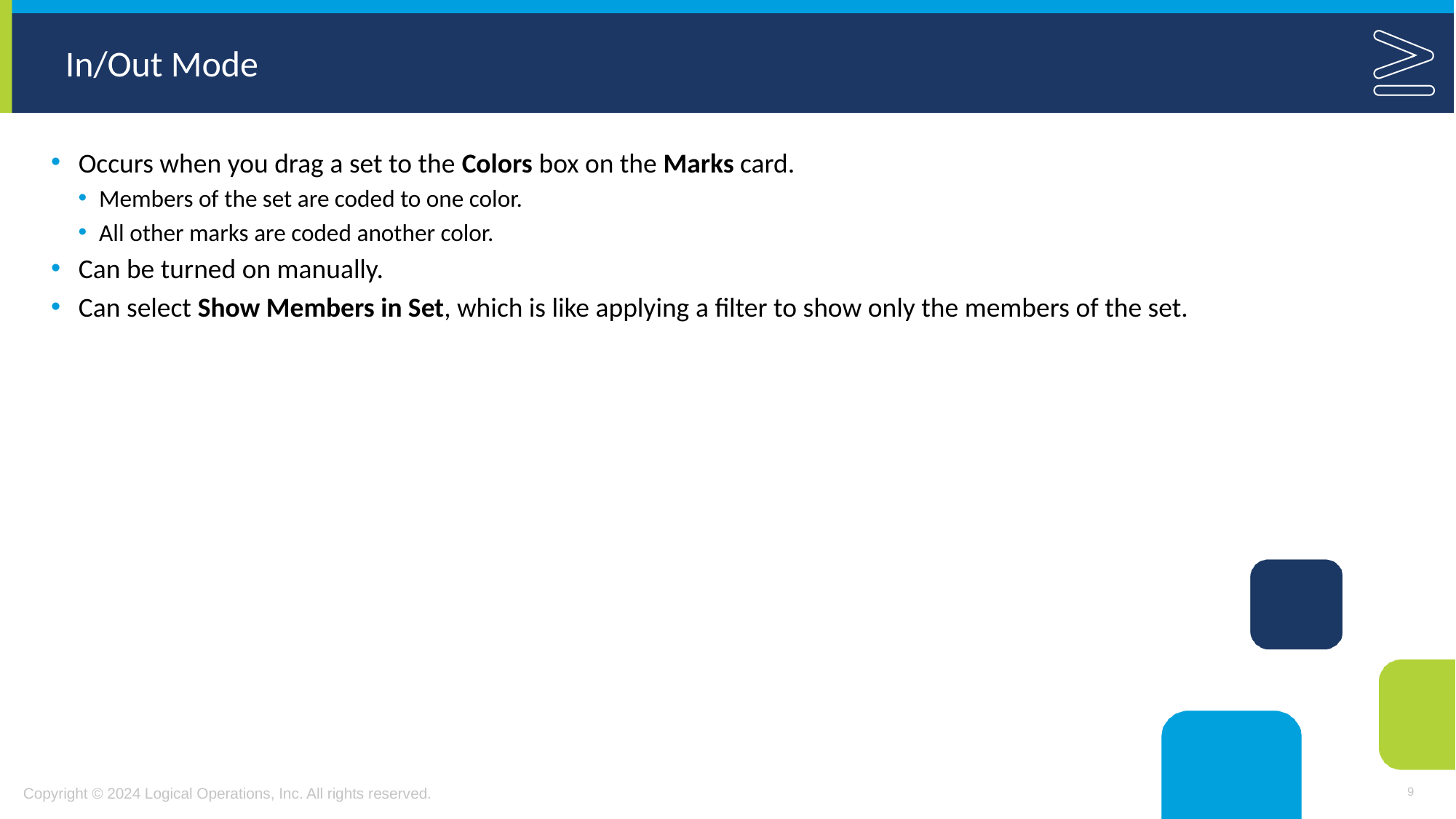

# In/Out Mode
Occurs when you drag a set to the Colors box on the Marks card.
Members of the set are coded to one color.
All other marks are coded another color.
Can be turned on manually.
Can select Show Members in Set, which is like applying a filter to show only the members of the set.
9